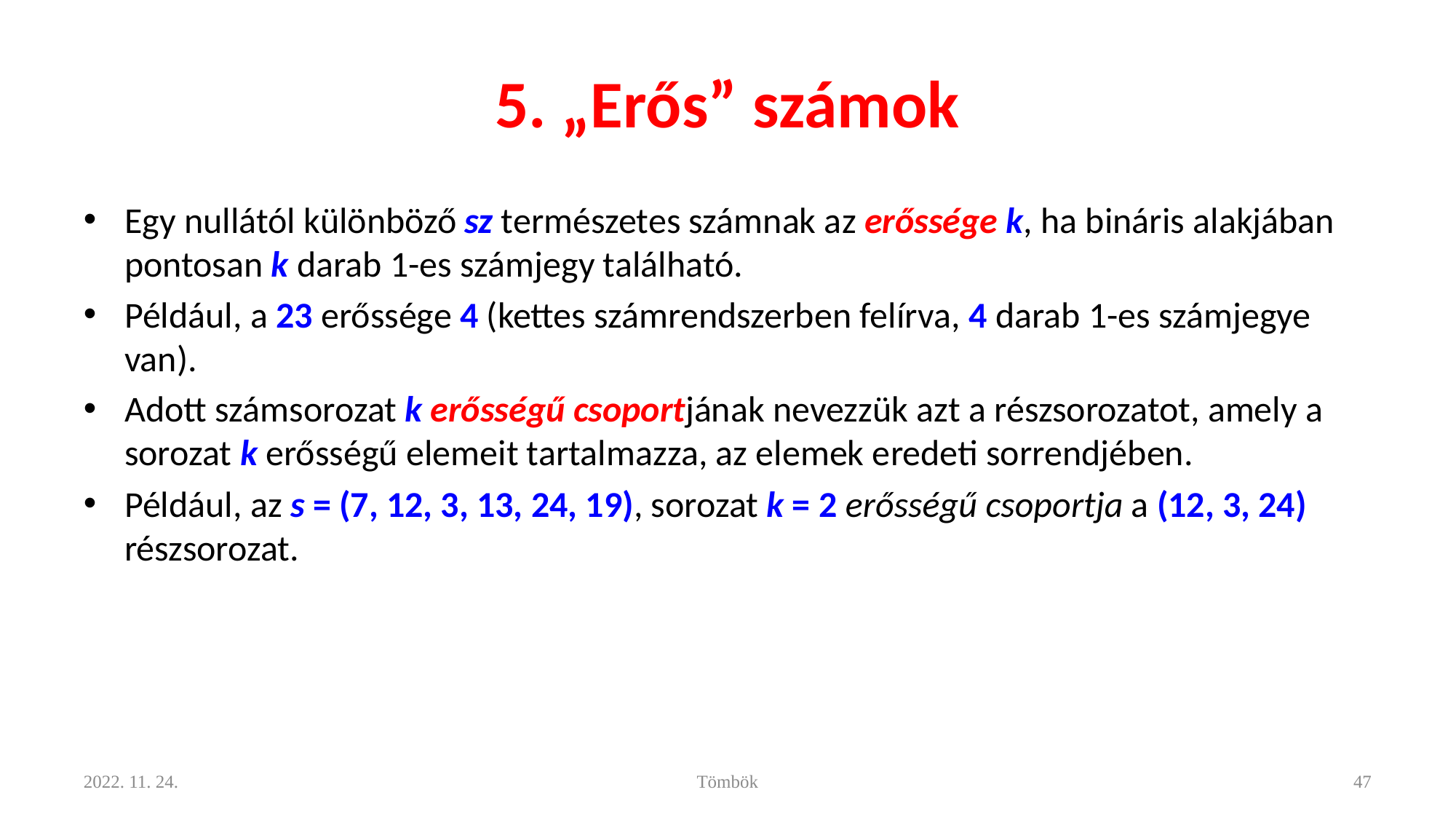

# 5. „Erős” számok
Egy nullától különböző sz természetes számnak az erőssége k, ha bináris alakjában pontosan k darab 1-es szám­jegy található.
Például, a 23 erőssége 4 (kettes számrendszerben felírva, 4 darab 1-es számjegye van).
Adott szám­sorozat k erősségű csoportjának nevezzük azt a részsorozatot, amely a sorozat k erősségű elemeit tartalmazza, az elemek eredeti sorrendjében.
Például, az s = (7, 12, 3, 13, 24, 19), sorozat k = 2 erősségű csoportja a (12, 3, 24) részsorozat.
2022. 11. 24.
Tömbök
47